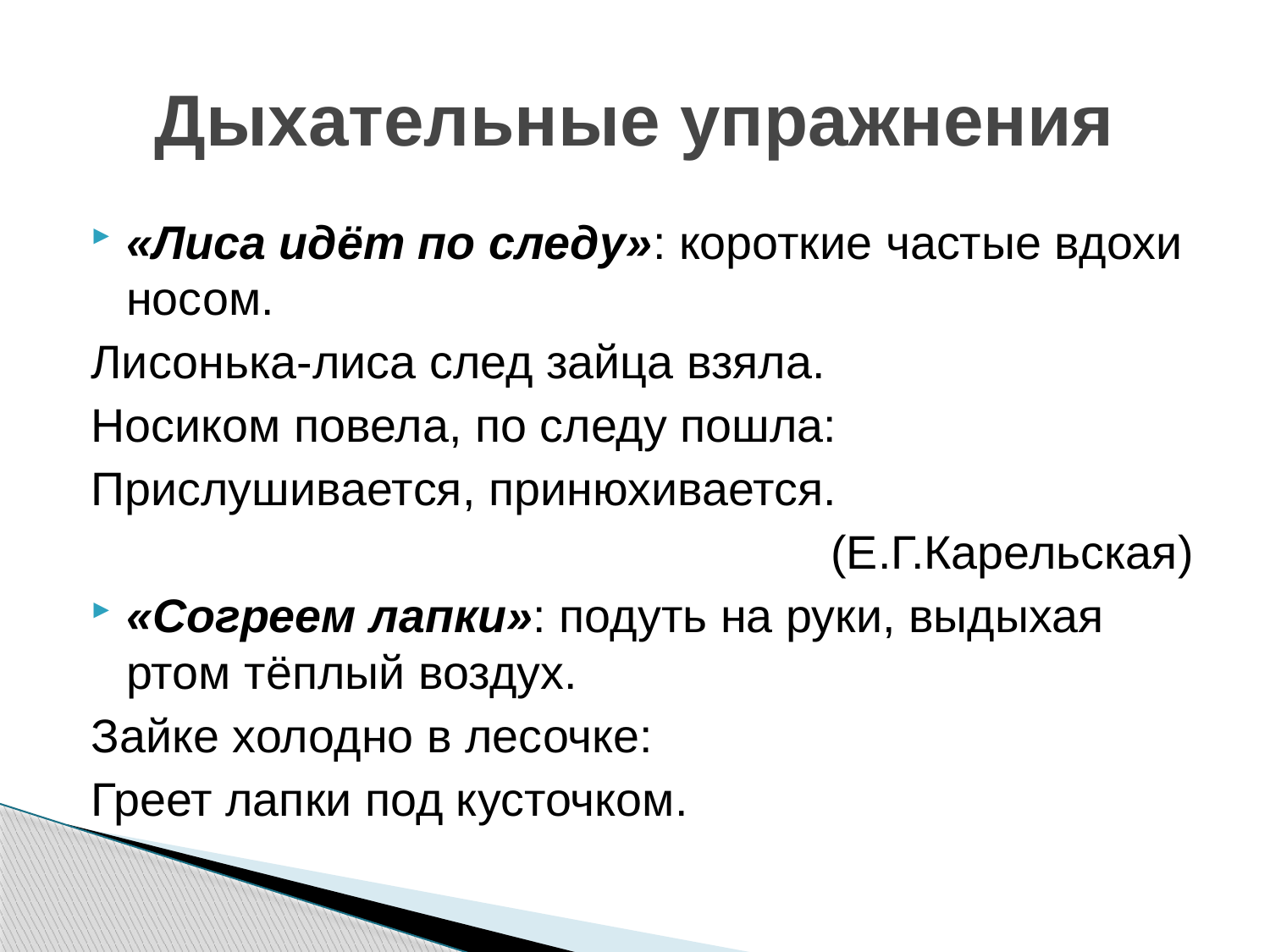

# Дыхательные упражнения
«Лиса идёт по следу»: короткие частые вдохи носом.
Лисонька-лиса след зайца взяла.
Носиком повела, по следу пошла:
Прислушивается, принюхивается.
(Е.Г.Карельская)
«Согреем лапки»: подуть на руки, выдыхая ртом тёплый воздух.
Зайке холодно в лесочке:
Греет лапки под кусточком.